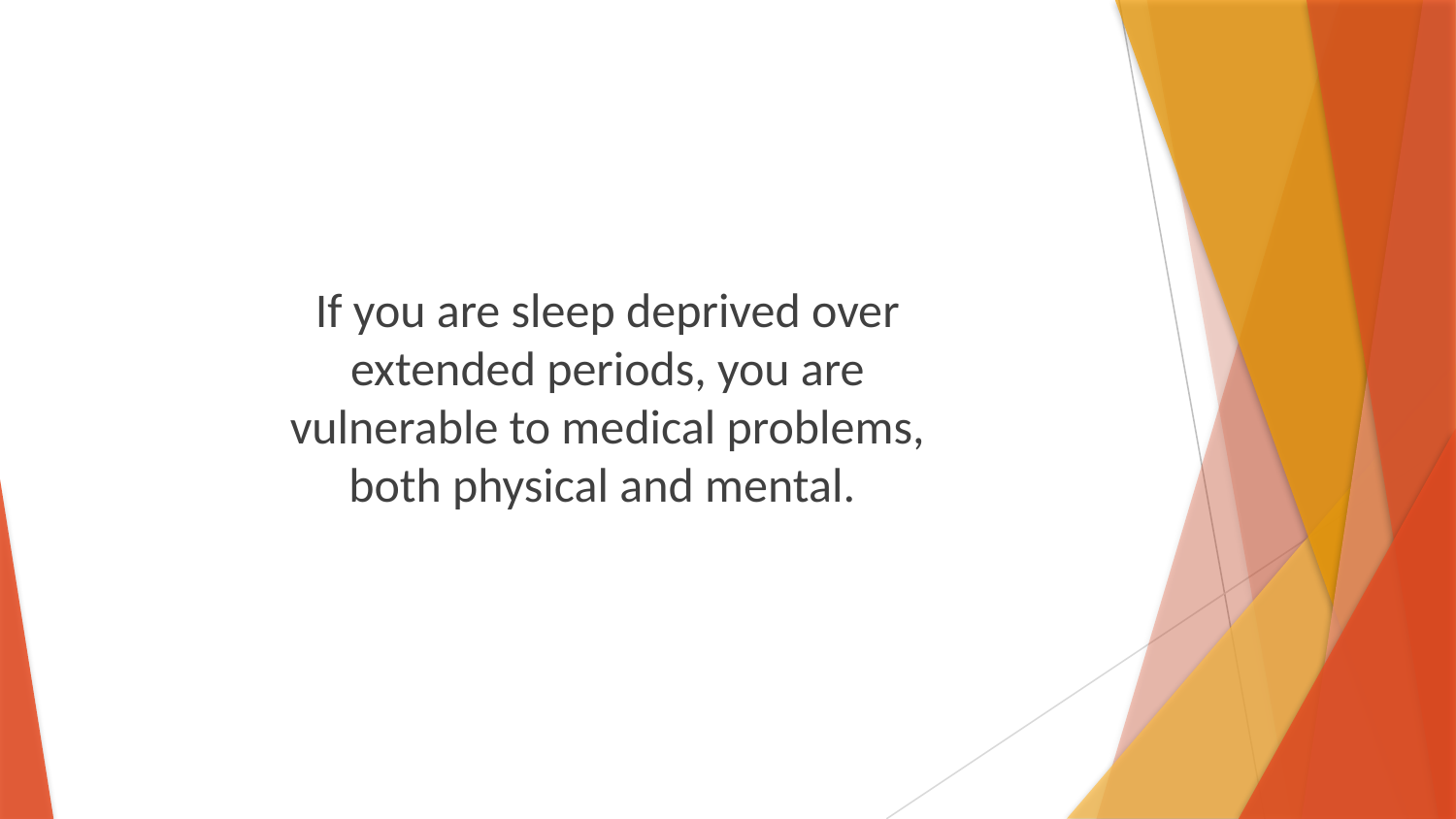

If you are sleep deprived over extended periods, you are vulnerable to medical problems, both physical and mental.